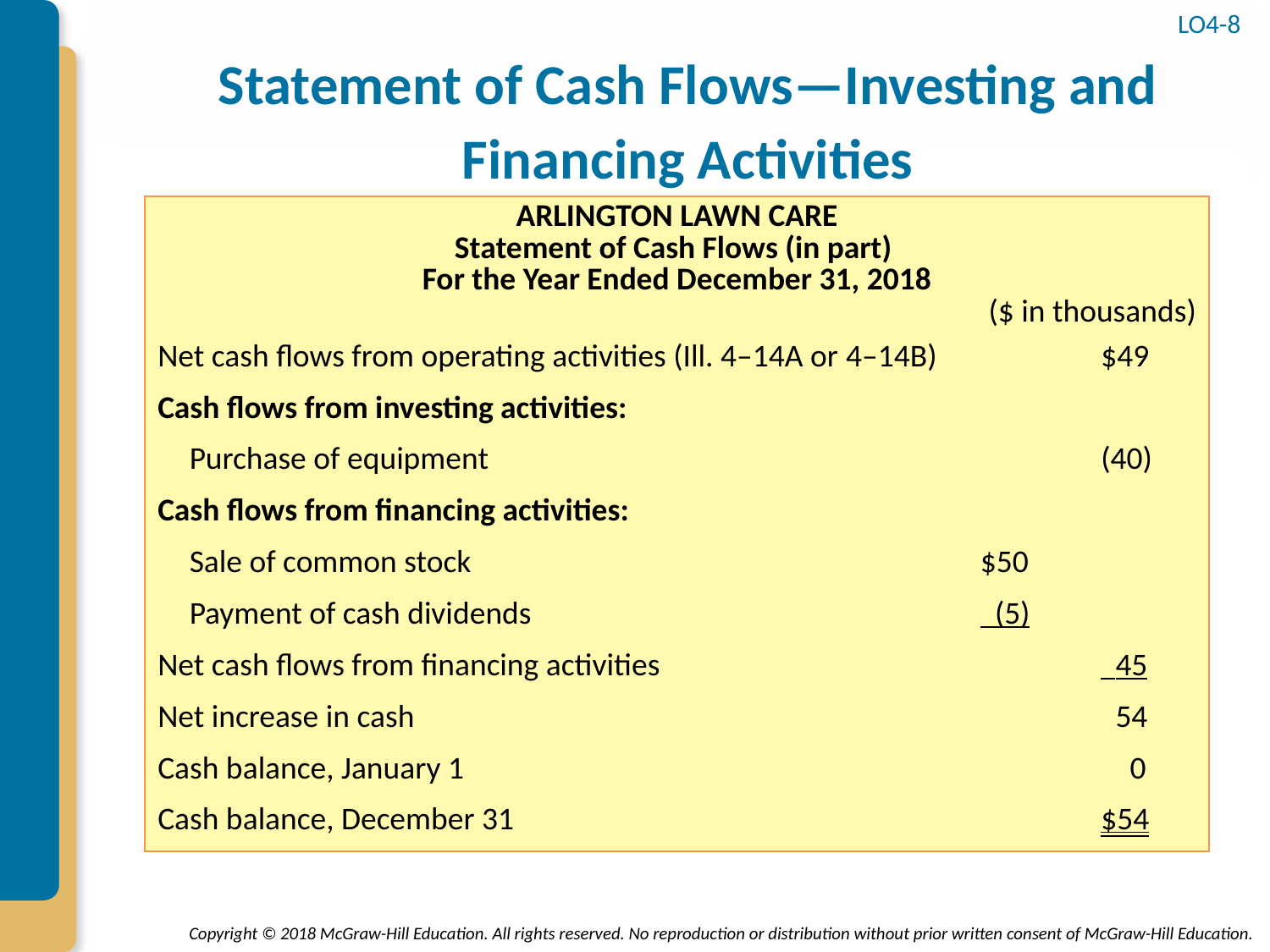

LO4-8
# Statement of Cash Flows—Investing and Financing Activities
| ARLINGTON LAWN CARE Statement of Cash Flows (in part)  For the Year Ended December 31, 2018 ($ in thousands) |  |  |
| --- | --- | --- |
| Net cash flows from operating activities (Ill. 4–14A or 4–14B) |  | $49 |
| Cash flows from investing activities: |  |  |
| Purchase of equipment |  | (40) |
| Cash flows from financing activities: |  |  |
| Sale of common stock | $50 |  |
| Payment of cash dividends | (5) |  |
| Net cash flows from financing activities |  | 45 |
| Net increase in cash |  | 54 |
| Cash balance, January 1 |  | 0 |
| Cash balance, December 31 |  | $54 |